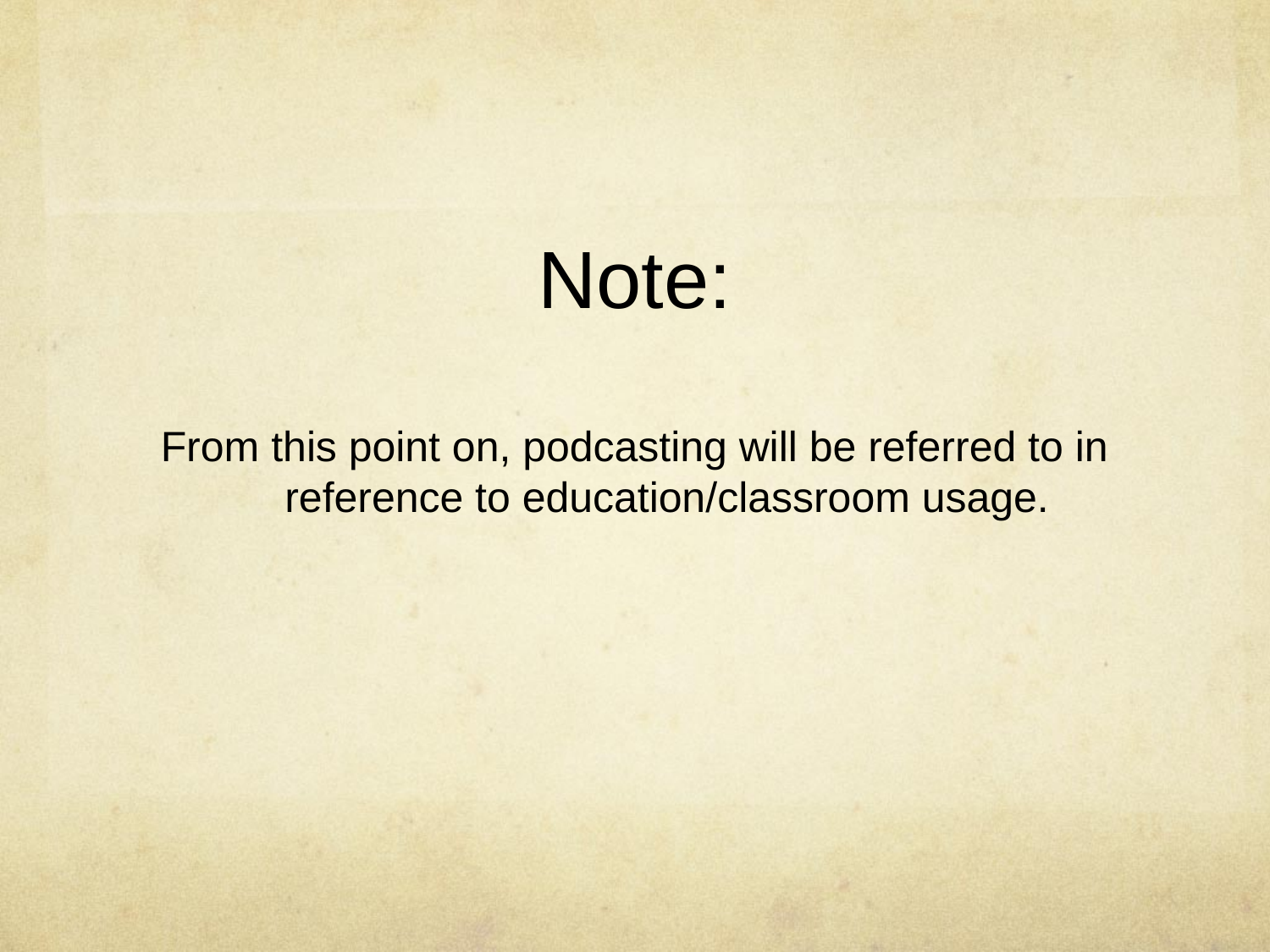

# Note:

From this point on, podcasting will be referred to in reference to education/classroom usage.